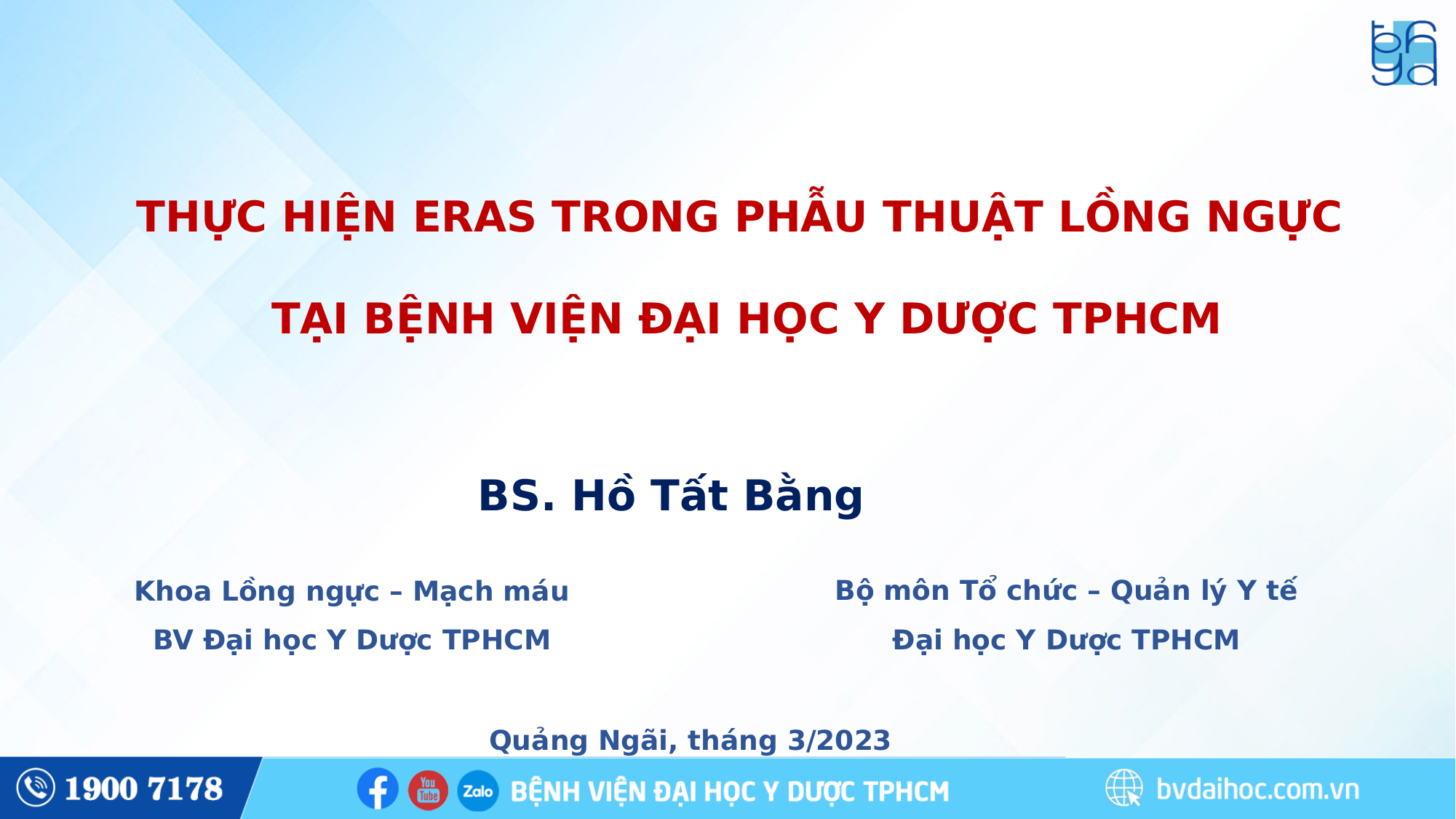

THỰC HIỆN ERAS TRONG PHẪU THUẬT LỒNG NGỰC
TẠI BỆNH VIỆN ĐẠI HỌC Y DƯỢC TPHCM
BS. Hồ Tất Bằng
Khoa Lồng ngực – Mạch máu BV Đại học Y Dược TPHCM

Bộ môn Tổ chức – Quản lý Y tế
Đại học Y Dược TPHCM
Quảng Ngãi, tháng 3/2023